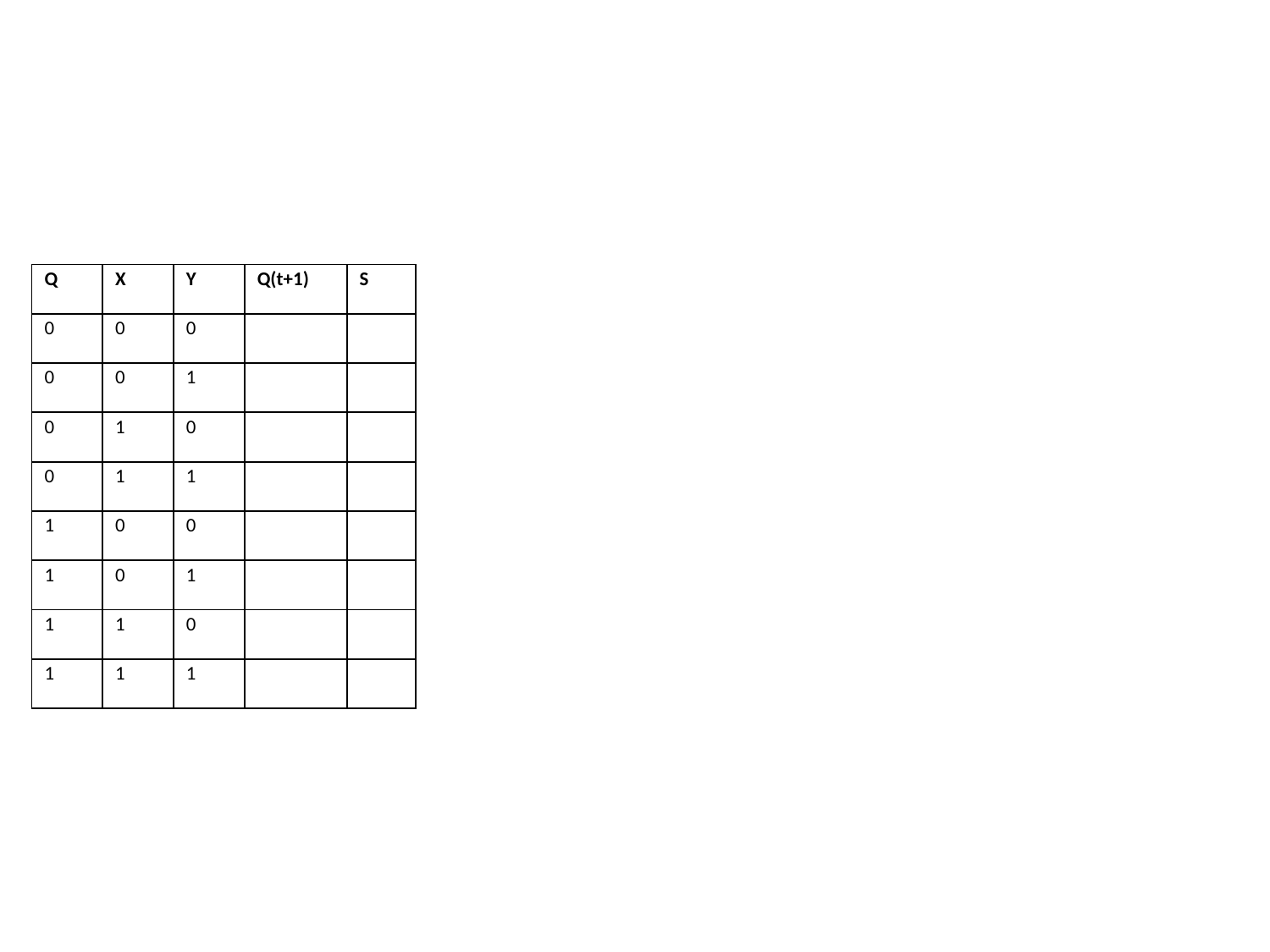

| Q | X | Y | Q(t+1) | S |
| --- | --- | --- | --- | --- |
| 0 | 0 | 0 |  |  |
| 0 | 0 | 1 |  |  |
| 0 | 1 | 0 |  |  |
| 0 | 1 | 1 |  |  |
| 1 | 0 | 0 |  |  |
| 1 | 0 | 1 |  |  |
| 1 | 1 | 0 |  |  |
| 1 | 1 | 1 |  |  |